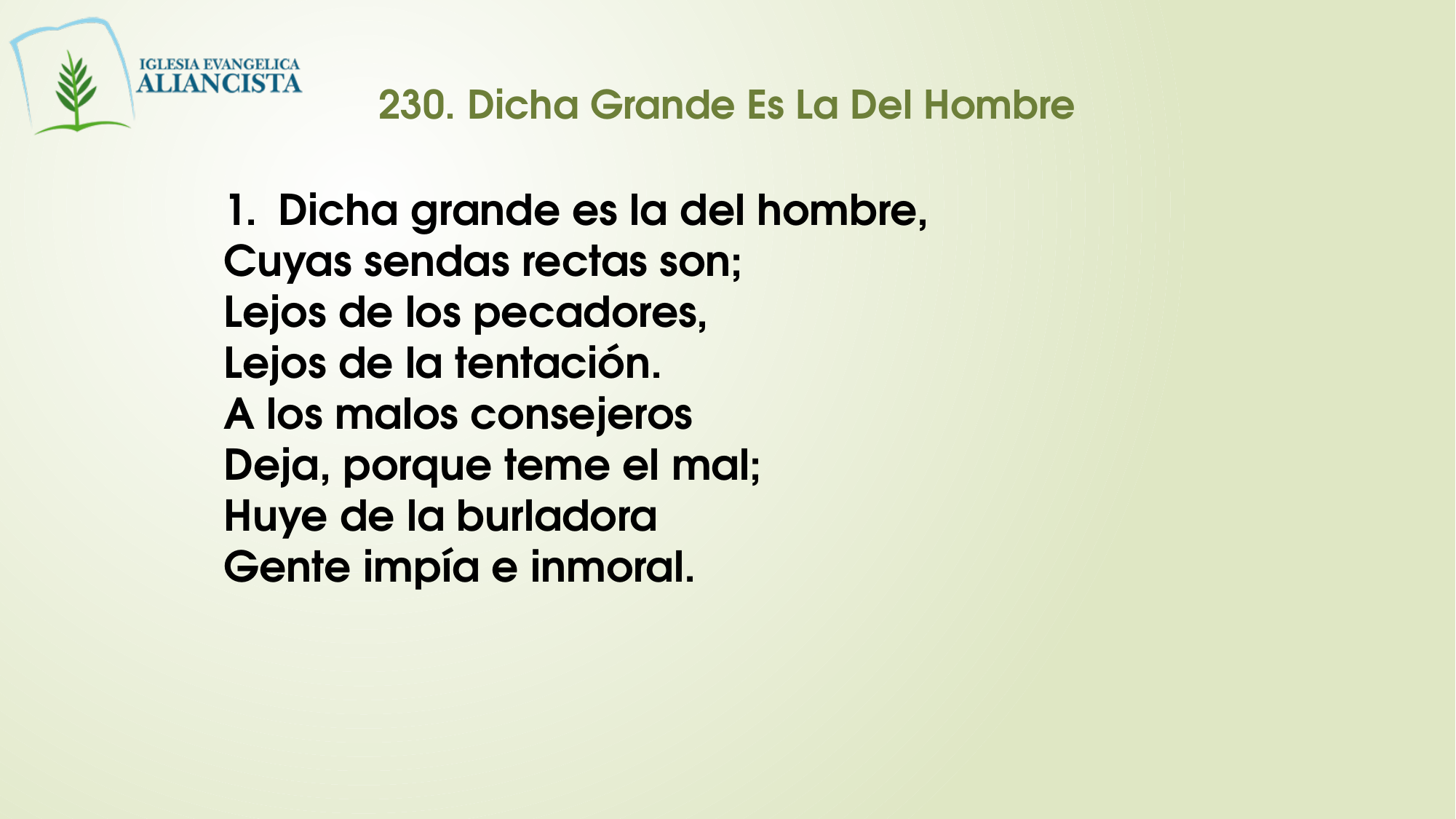

230. Dicha Grande Es La Del Hombre
Dicha grande es la del hombre,
Cuyas sendas rectas son;
Lejos de los pecadores,
Lejos de la tentación.
A los malos consejeros
Deja, porque teme el mal;
Huye de la burladora
Gente impía e inmoral.